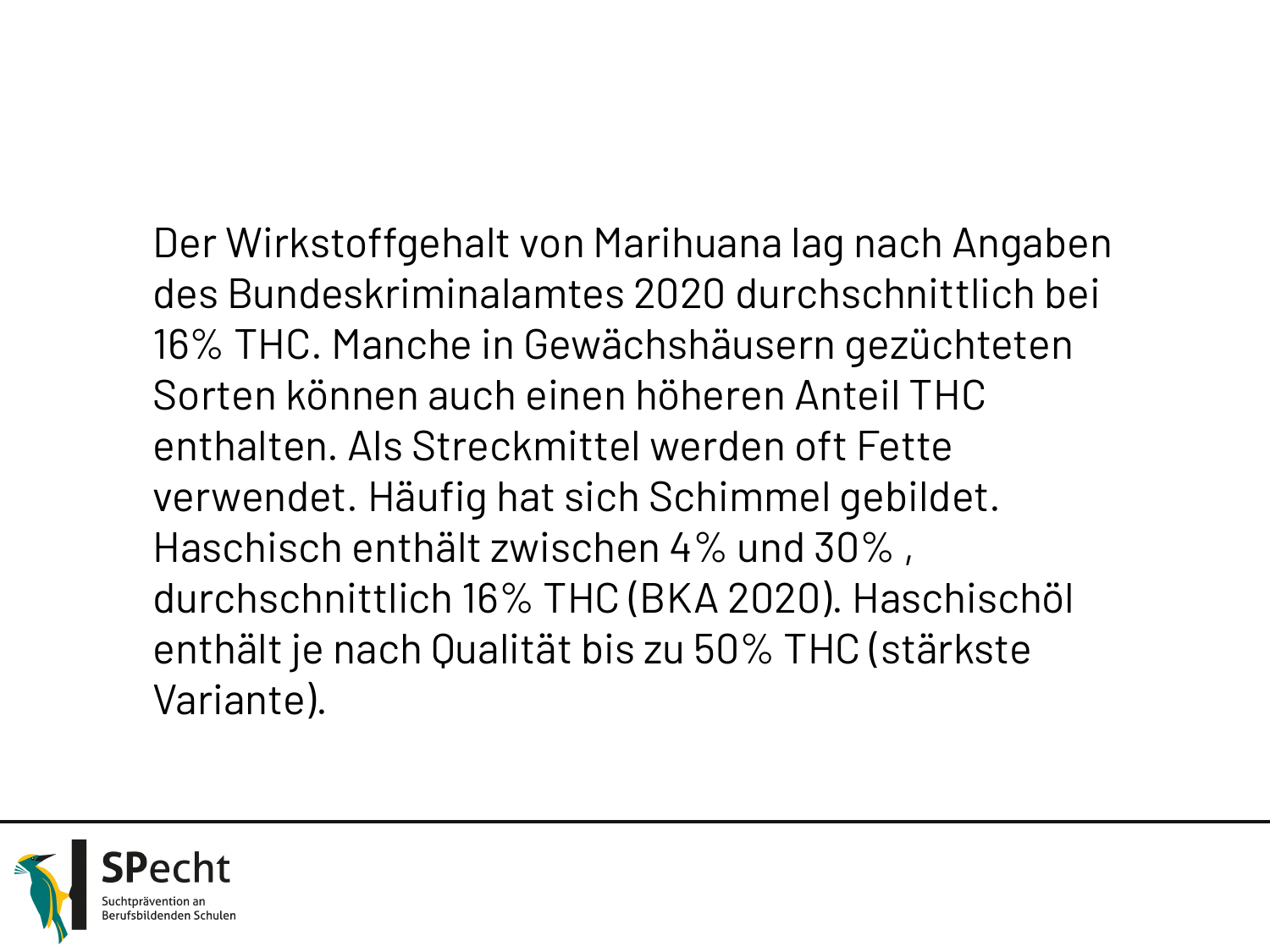

Der Wirkstoffgehalt von Marihuana lag nach Angaben des Bundeskriminalamtes 2020 durchschnittlich bei 16% THC. Manche in Gewächshäusern gezüchteten Sorten können auch einen höheren Anteil THC enthalten. Als Streckmittel werden oft Fette verwendet. Häufig hat sich Schimmel gebildet. Haschisch enthält zwischen 4% und 30% , durchschnittlich 16% THC (BKA 2020). Haschischöl enthält je nach Qualität bis zu 50% THC (stärkste Variante).